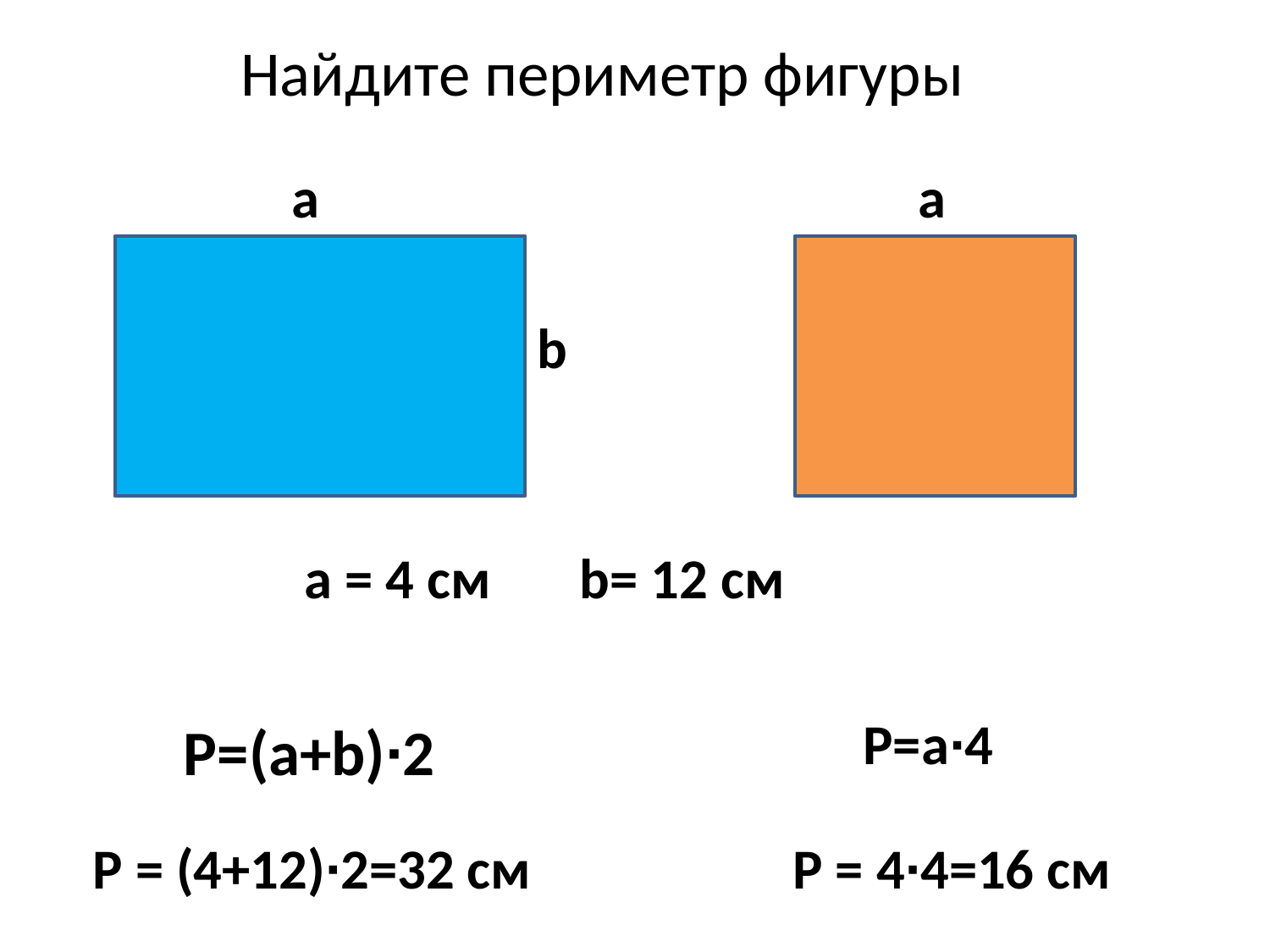

Найдите периметр фигуры
         a
    a

b
          a = 4 см       b= 12 см
    P=a∙4
  P=(a+b)∙2
  Р = (4+12)∙2=32 см
  Р = 4∙4=16 см